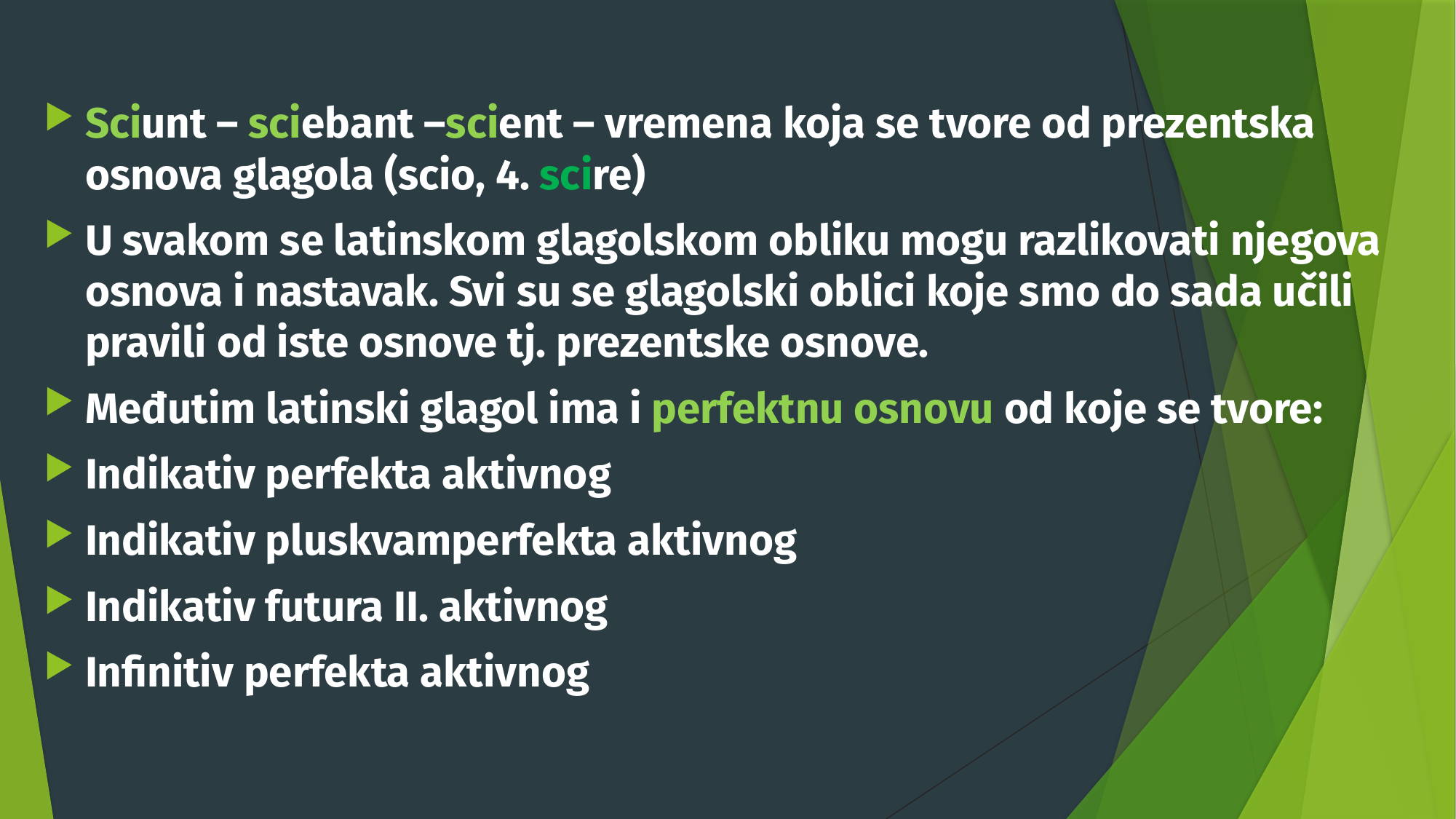

Sciunt – sciebant –scient – vremena koja se tvore od prezentska osnova glagola (scio, 4. scire)
U svakom se latinskom glagolskom obliku mogu razlikovati njegova osnova i nastavak. Svi su se glagolski oblici koje smo do sada učili pravili od iste osnove tj. prezentske osnove.
Međutim latinski glagol ima i perfektnu osnovu od koje se tvore:
Indikativ perfekta aktivnog
Indikativ pluskvamperfekta aktivnog
Indikativ futura II. aktivnog
Infinitiv perfekta aktivnog